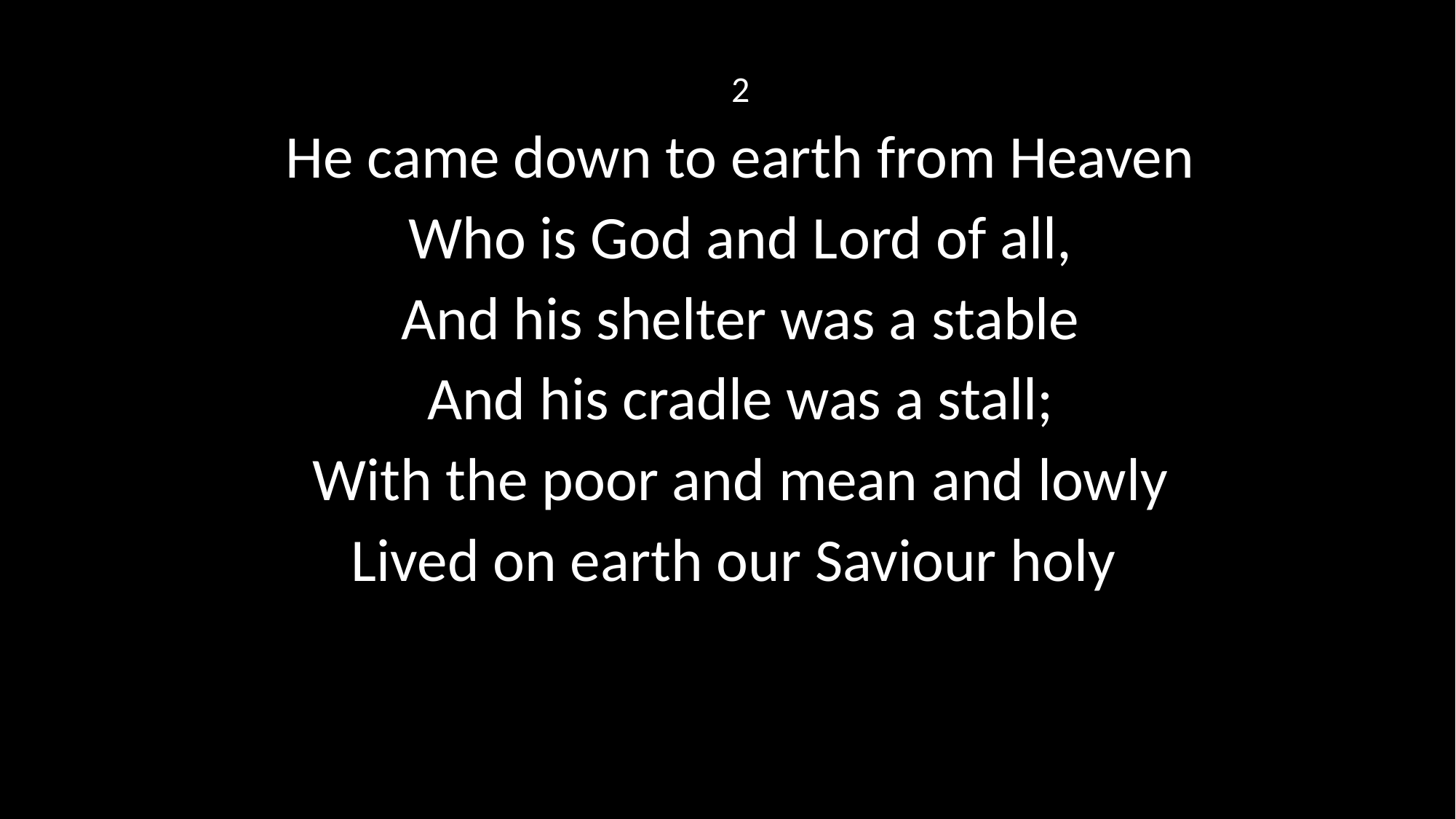

2
He came down to earth from Heaven
Who is God and Lord of all,
And his shelter was a stable
And his cradle was a stall;
With the poor and mean and lowly
Lived on earth our Saviour holy